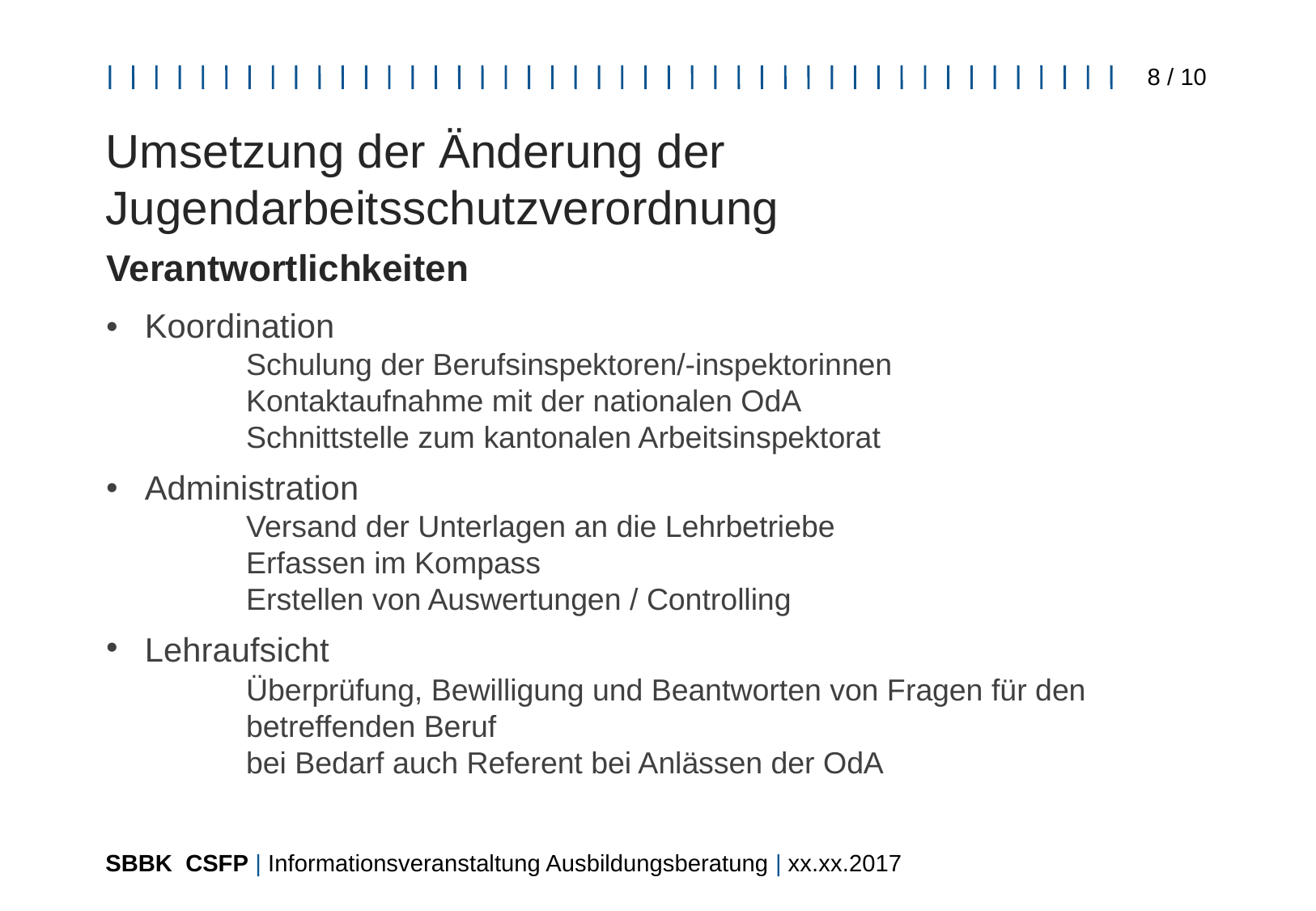

# Umsetzung der Änderung der Jugendarbeitsschutzverordnung
Verantwortlichkeiten
Koordination
Schulung der Berufsinspektoren/-inspektorinnen
Kontaktaufnahme mit der nationalen OdA
Schnittstelle zum kantonalen Arbeitsinspektorat
Administration
Versand der Unterlagen an die Lehrbetriebe
Erfassen im Kompass
Erstellen von Auswertungen / Controlling
Lehraufsicht
Überprüfung, Bewilligung und Beantworten von Fragen für den betreffenden Beruf
bei Bedarf auch Referent bei Anlässen der OdA